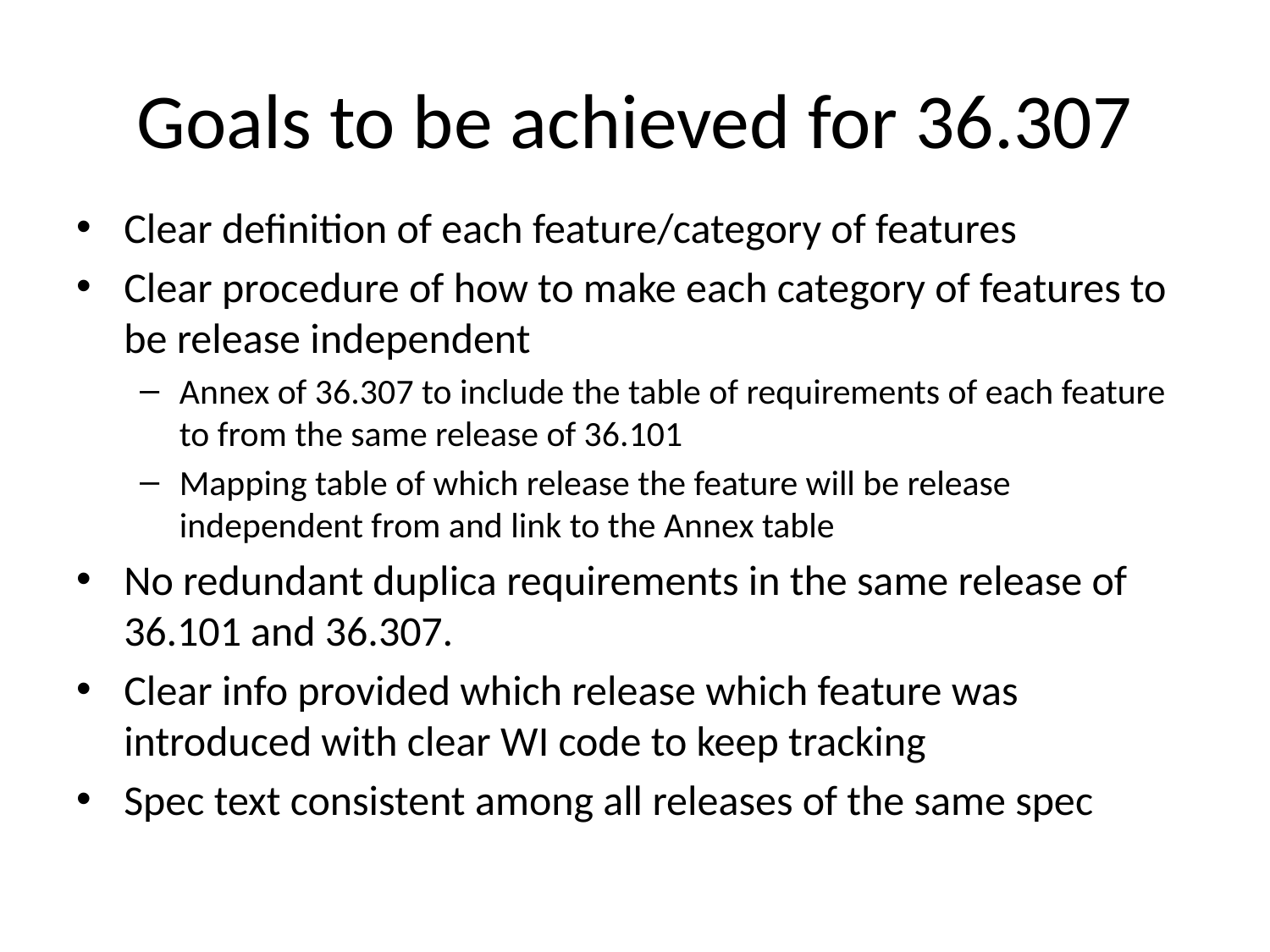

# Goals to be achieved for 36.307
Clear definition of each feature/category of features
Clear procedure of how to make each category of features to be release independent
Annex of 36.307 to include the table of requirements of each feature to from the same release of 36.101
Mapping table of which release the feature will be release independent from and link to the Annex table
No redundant duplica requirements in the same release of 36.101 and 36.307.
Clear info provided which release which feature was introduced with clear WI code to keep tracking
Spec text consistent among all releases of the same spec